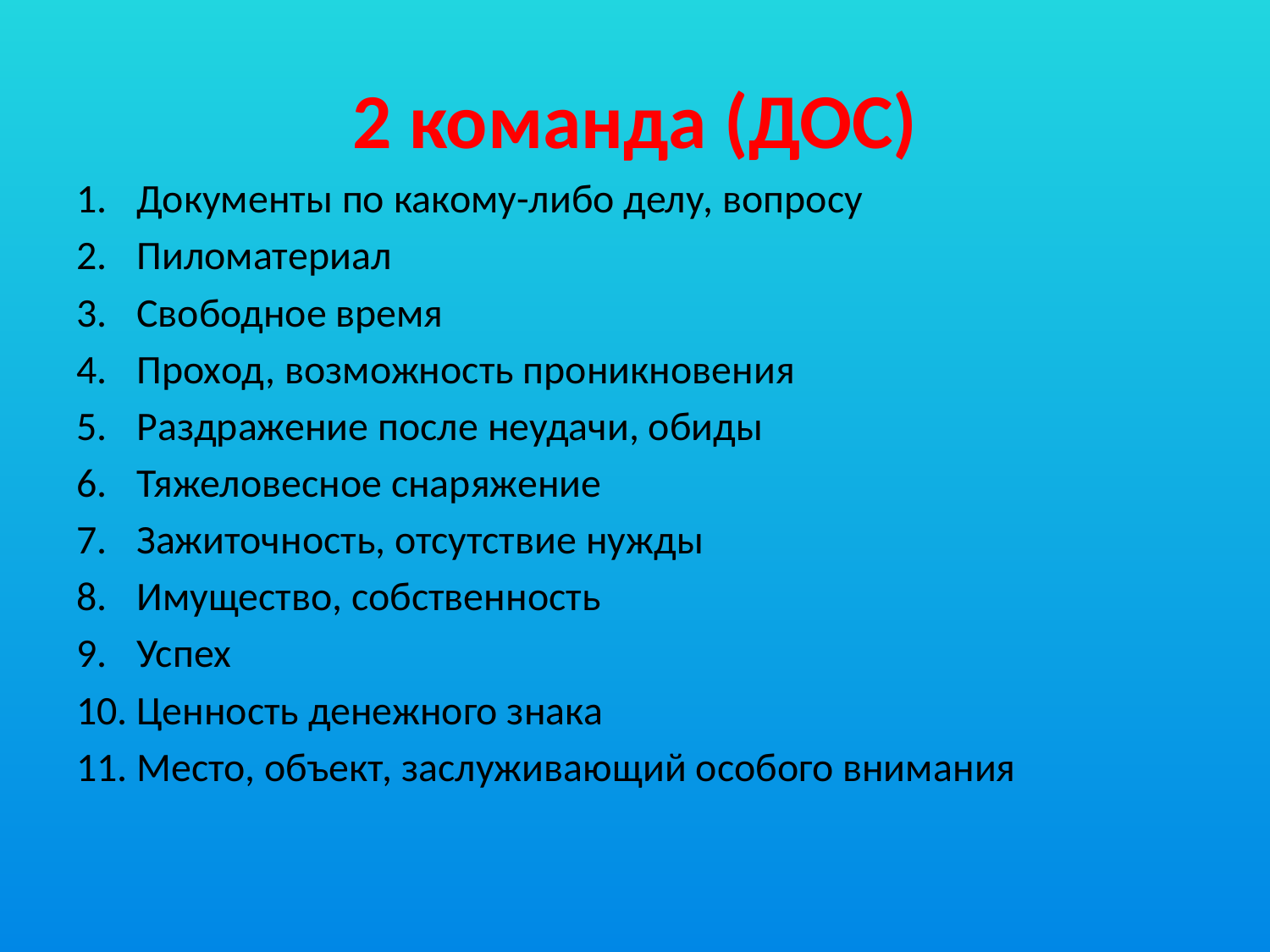

# 2 команда (ДОС)
Документы по какому-либо делу, вопросу
Пиломатериал
Свободное время
Проход, возможность проникновения
Раздражение после неудачи, обиды
Тяжеловесное снаряжение
Зажиточность, отсутствие нужды
Имущество, собственность
Успех
Ценность денежного знака
Место, объект, заслуживающий особого внимания